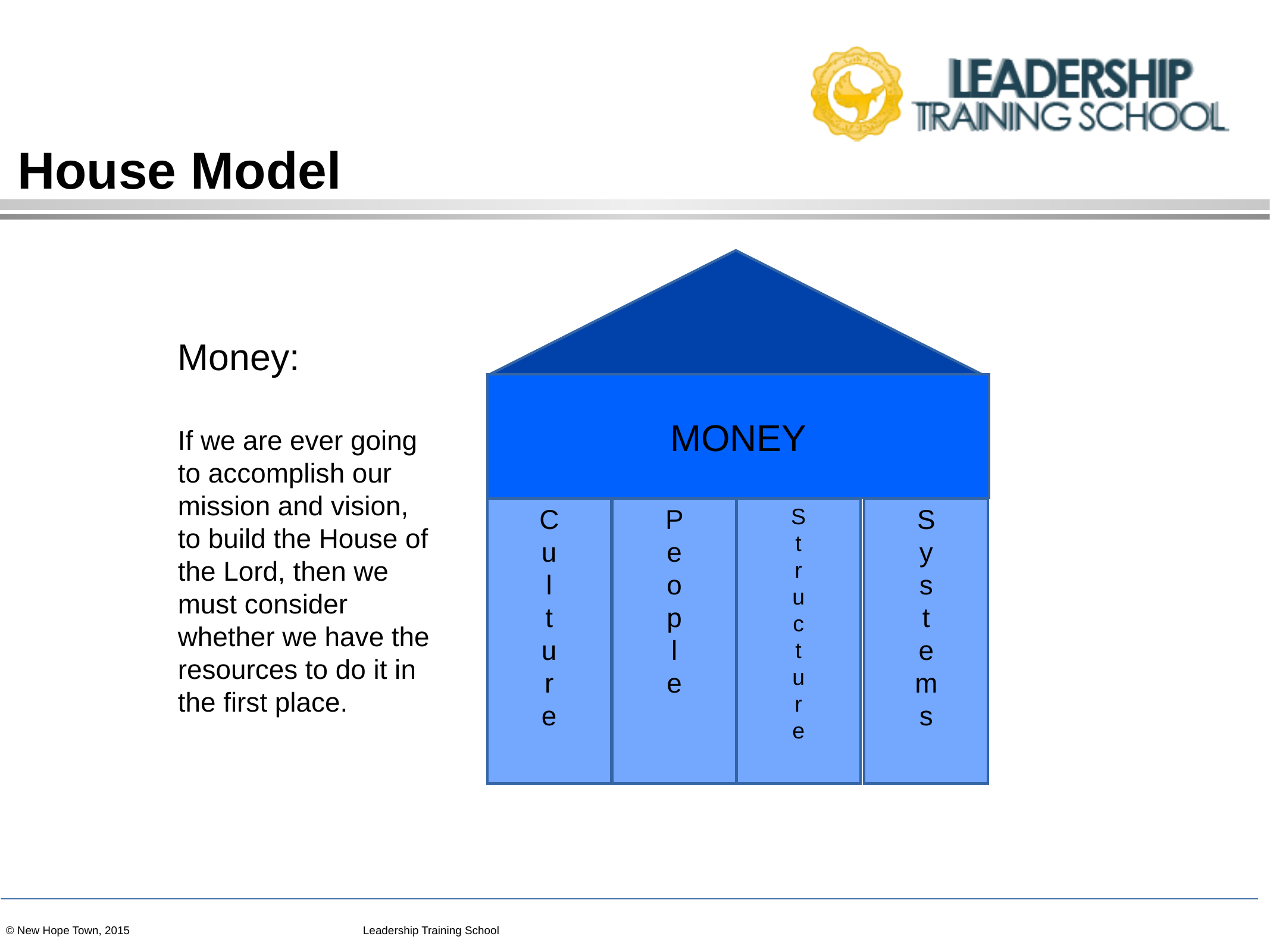

# House Model
Mission
Money:

If we are ever going
to accomplish our
mission and vision,
to build the House of
the Lord, then we
must consider
whether we have the
resources to do it in
the first place.
MONEY
C
u
l
t
u
r
e
P
e
o
p
l
e
S
t
r
u
c
t
u
r
e
S
y
s
t
e
m
s
20